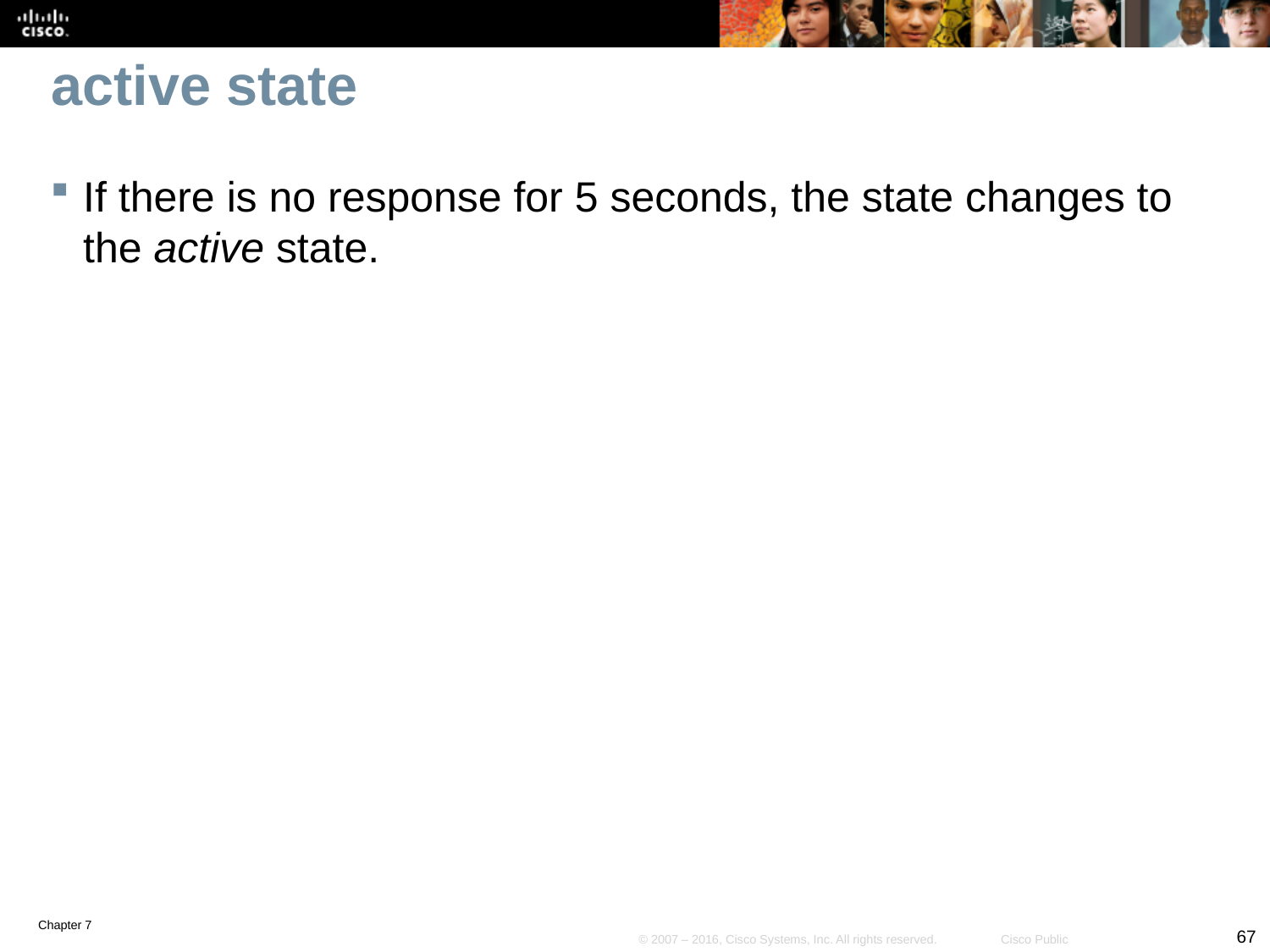

# active state
If there is no response for 5 seconds, the state changes to the active state.